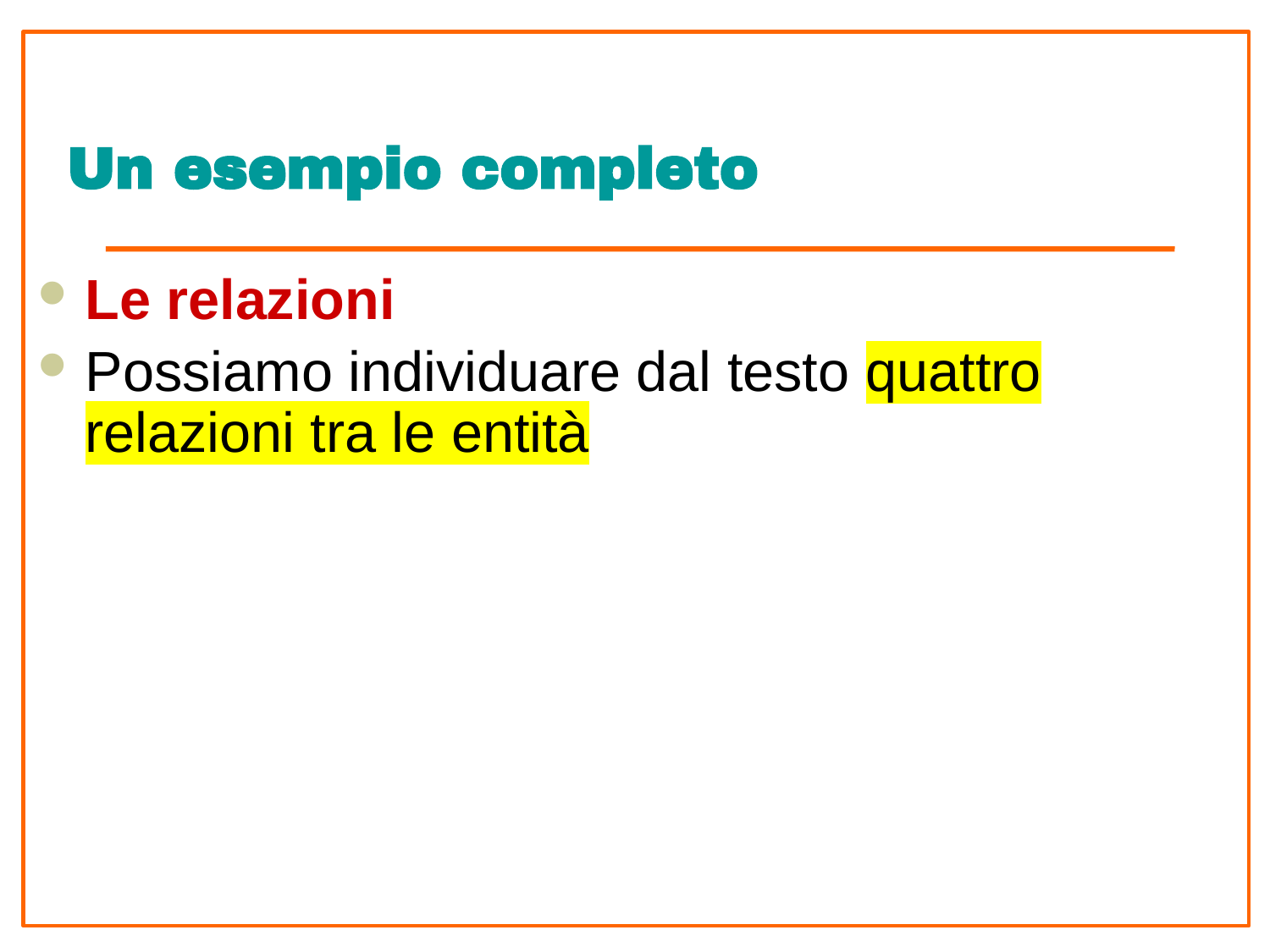

# Un esempio completo
Le relazioni
Possiamo individuare dal testo quattro relazioni tra le entità